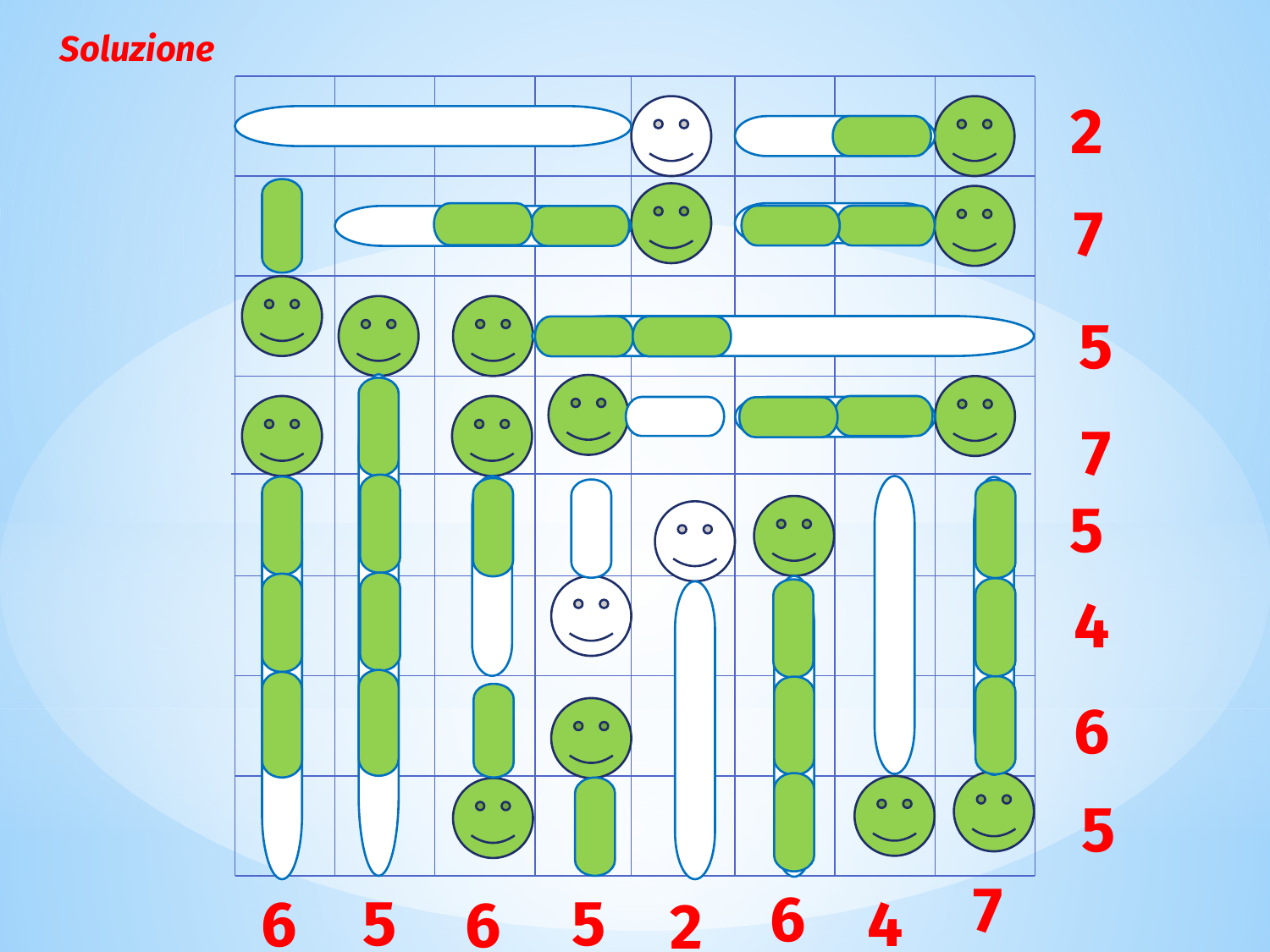

Soluzione
2

7

5

7

5

4

6

5

7
6
5
5
6
4
6
2